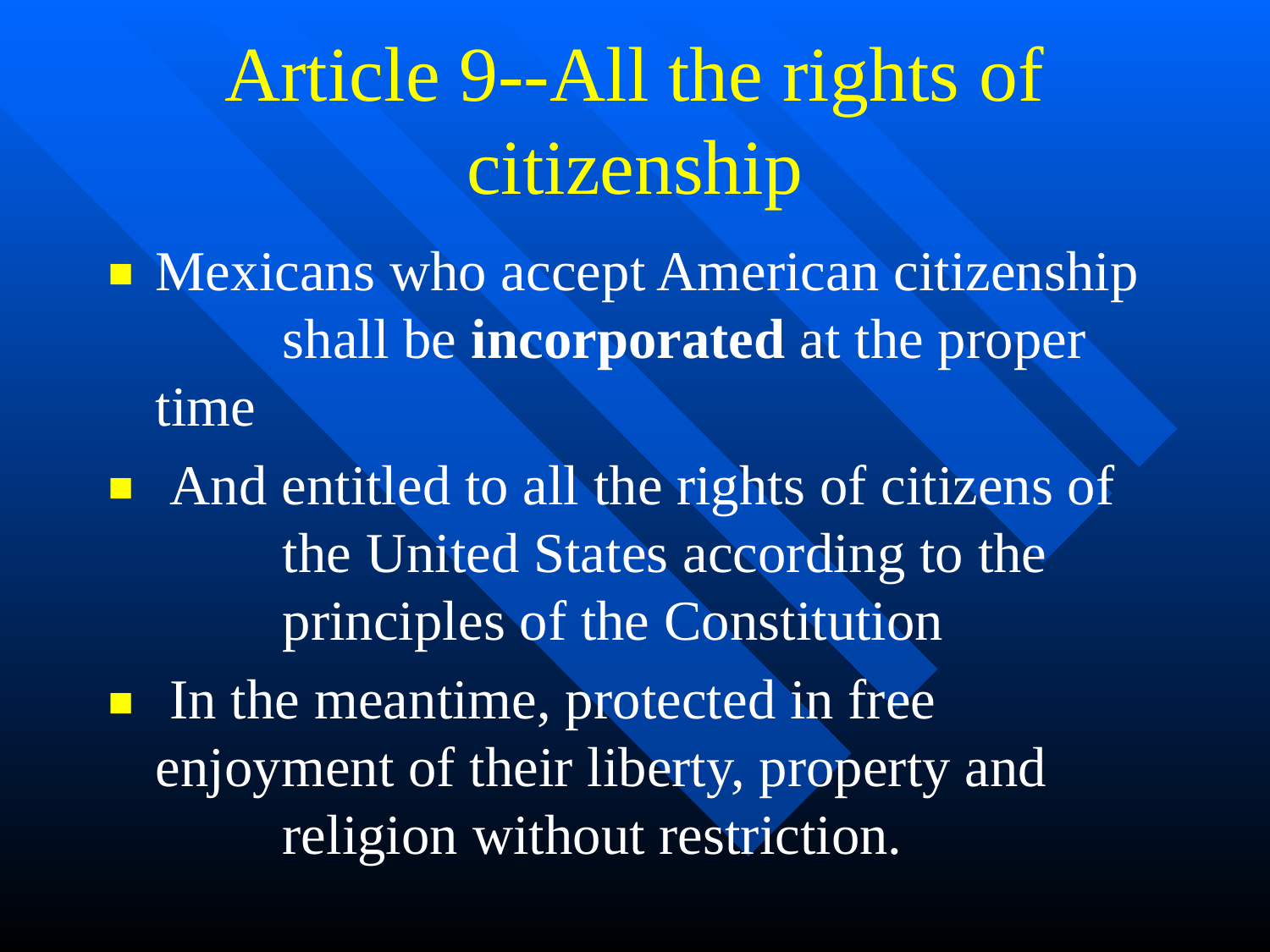

# Article 9--All the rights of citizenship
Mexicans who accept American citizenship 	shall be incorporated at the proper time
 And entitled to all the rights of citizens of 	the United States according to the 	principles of the Constitution
 In the meantime, protected in free 	enjoyment of their liberty, property and 	religion without restriction.